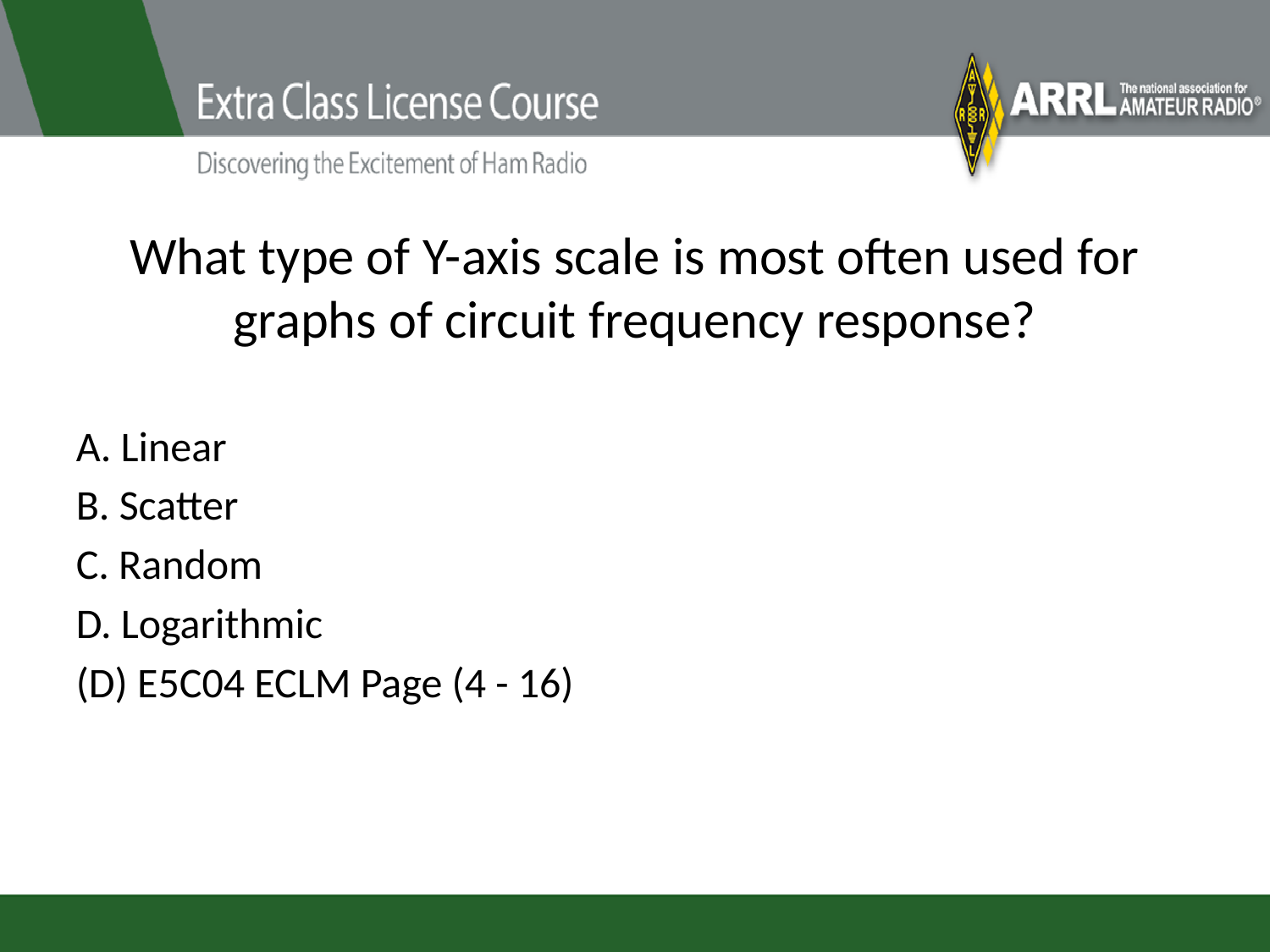

# What type of Y-axis scale is most often used for graphs of circuit frequency response?
A. Linear
B. Scatter
C. Random
D. Logarithmic
(D) E5C04 ECLM Page (4 - 16)